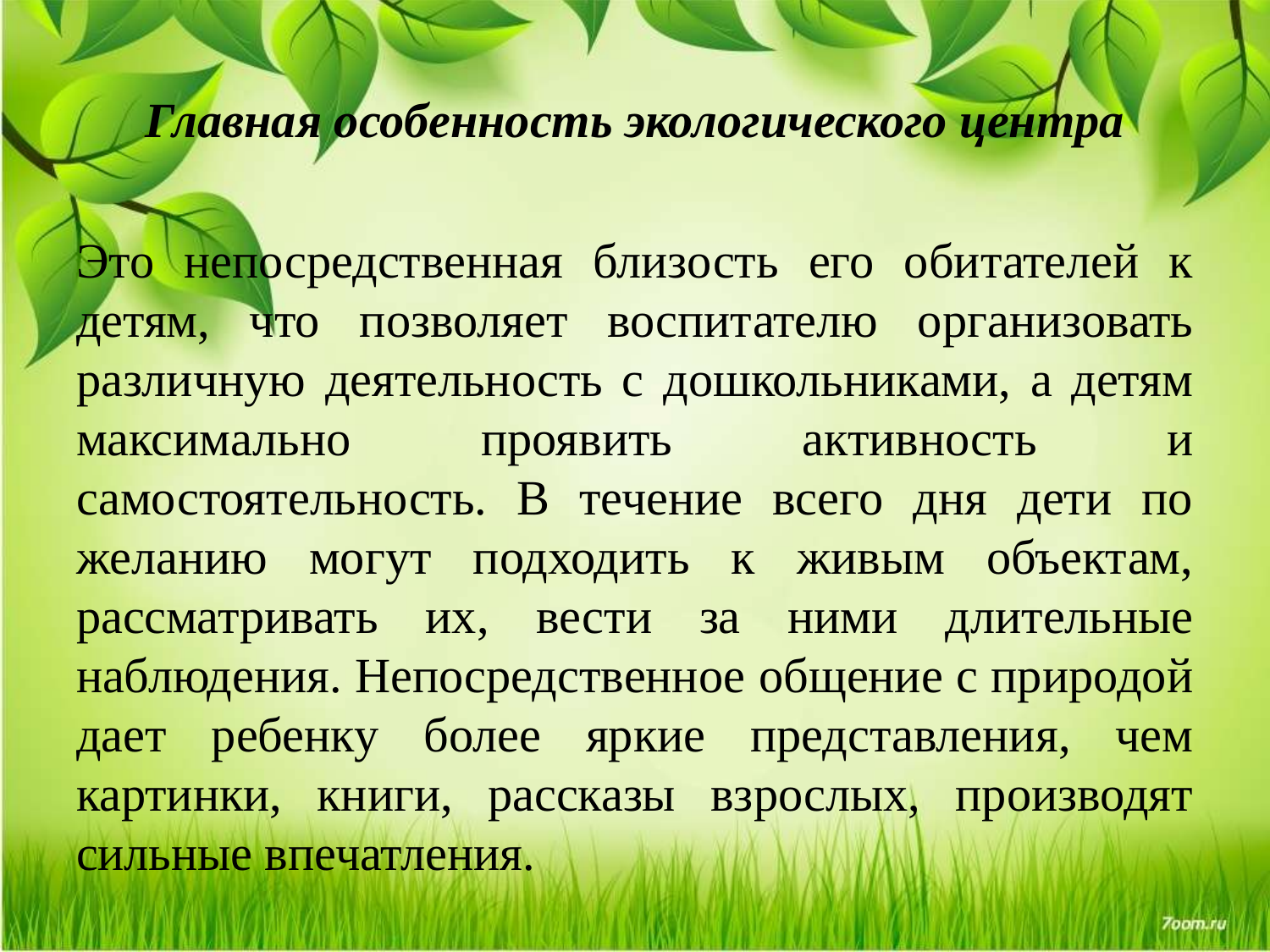

# Главная особенность экологического центра
Это непосредственная близость его обитателей к детям, что позволяет воспитателю организовать различную деятельность с дошкольниками, а детям максимально проявить активность и самостоятельность. В течение всего дня дети по желанию могут подходить к живым объектам, рассматривать их, вести за ними длительные наблюдения. Непосредственное общение с природой дает ребенку более яркие представления, чем картинки, книги, рассказы взрослых, производят сильные впечатления.